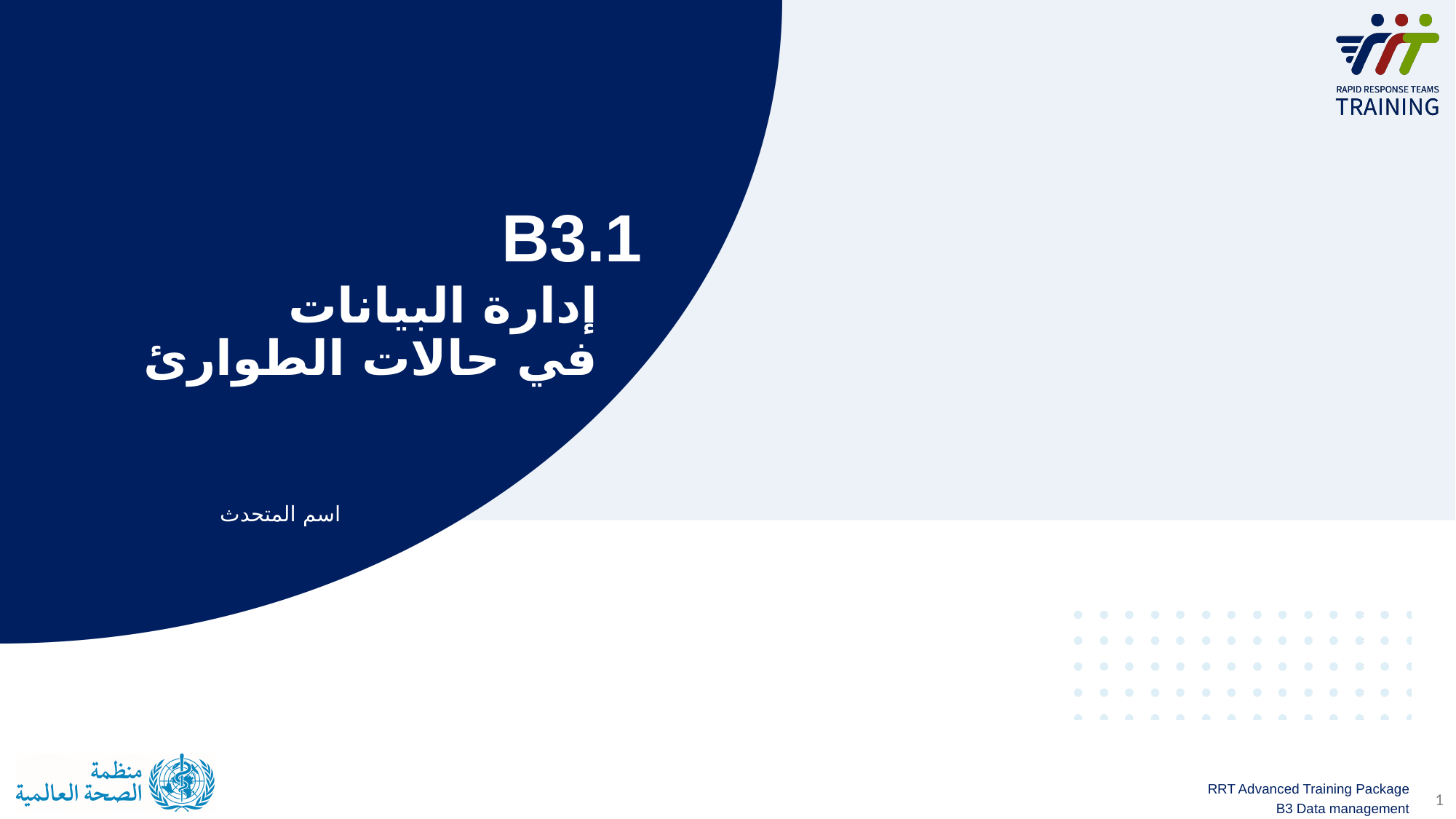

# إدارة البيانات في حالات الطوارئ
B3.1
اسم المتحدث